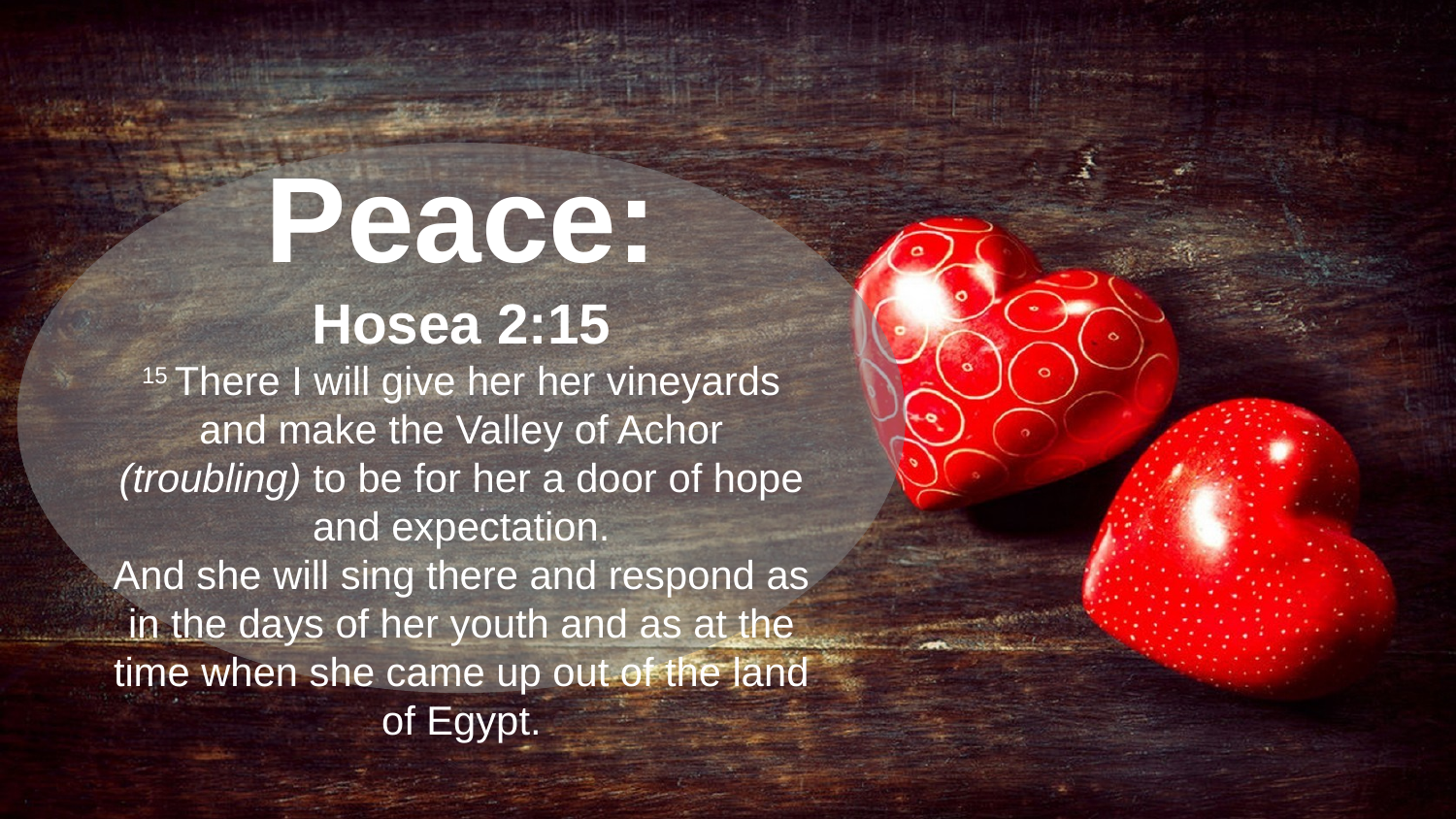

Peace:
Hosea 2:15
15 There I will give her her vineyards and make the Valley of Achor (troubling) to be for her a door of hope and expectation.
And she will sing there and respond as in the days of her youth and as at the time when she came up out of the land of Egypt.